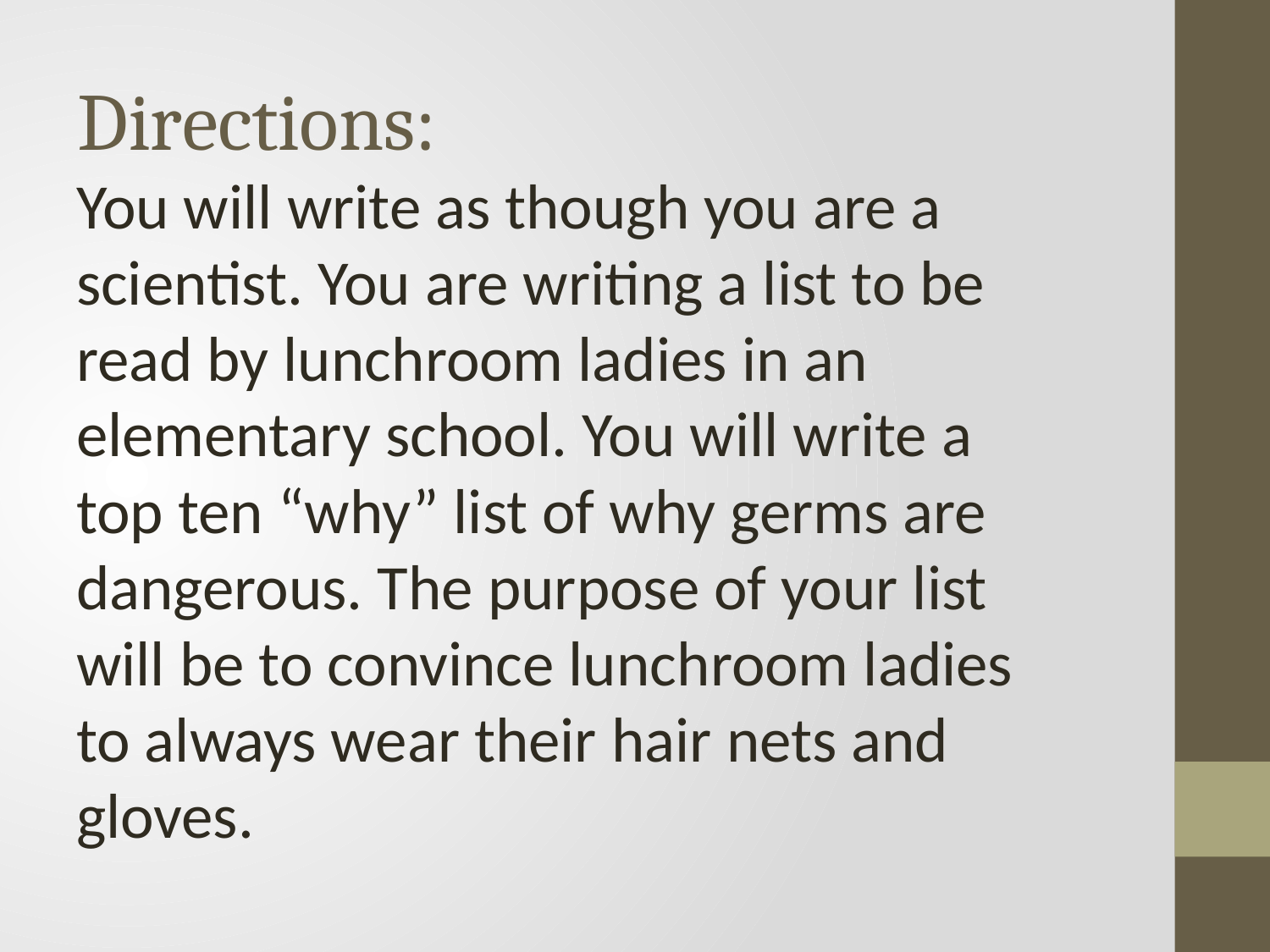

# Directions:
You will write as though you are a scientist. You are writing a list to be read by lunchroom ladies in an elementary school. You will write a top ten “why” list of why germs are dangerous. The purpose of your list will be to convince lunchroom ladies to always wear their hair nets and gloves.